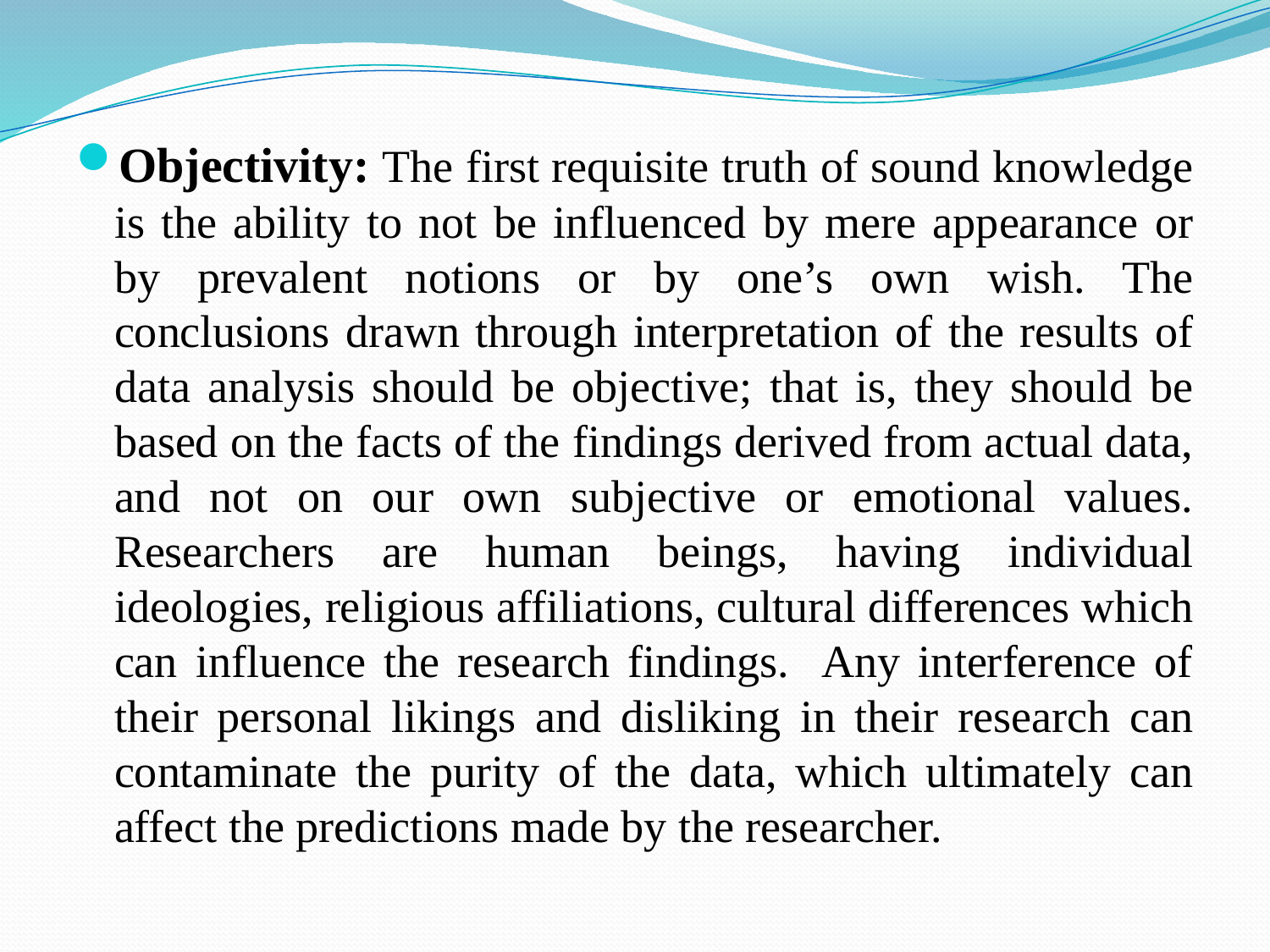

Objectivity: The first requisite truth of sound knowledge is the ability to not be influenced by mere appearance or by prevalent notions or by one’s own wish. The conclusions drawn through interpretation of the results of data analysis should be objective; that is, they should be based on the facts of the findings derived from actual data, and not on our own subjective or emotional values. Researchers are human beings, having individual ideologies, religious affiliations, cultural differences which can influence the research findings.  Any interference of their personal likings and disliking in their research can contaminate the purity of the data, which ultimately can affect the predictions made by the researcher.